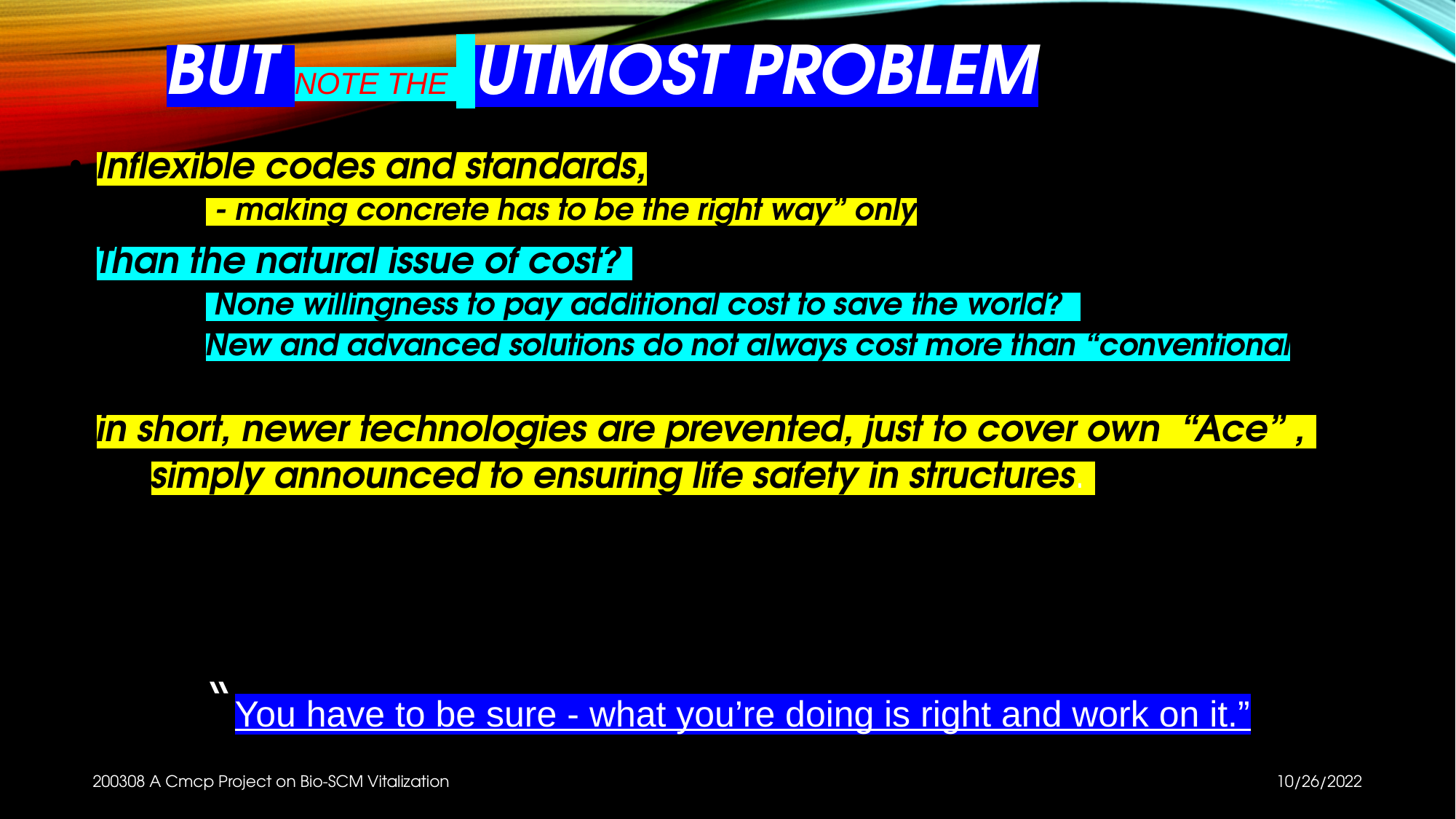

# But note the  Utmost Problem
Inflexible codes and standards,
 - making concrete has to be the right way” only
Than the natural issue of cost?
 None willingness to pay additional cost to save the world?
New and advanced solutions do not always cost more than “conventional” methods
in short, newer technologies are prevented, just to cover own  “Ace” ,
simply announced to ensuring life safety in structures.
“You have to be sure - what you’re doing is right and work on it.”
200308 A Cmcp Project on Bio-SCM Vitalization
10/26/2022